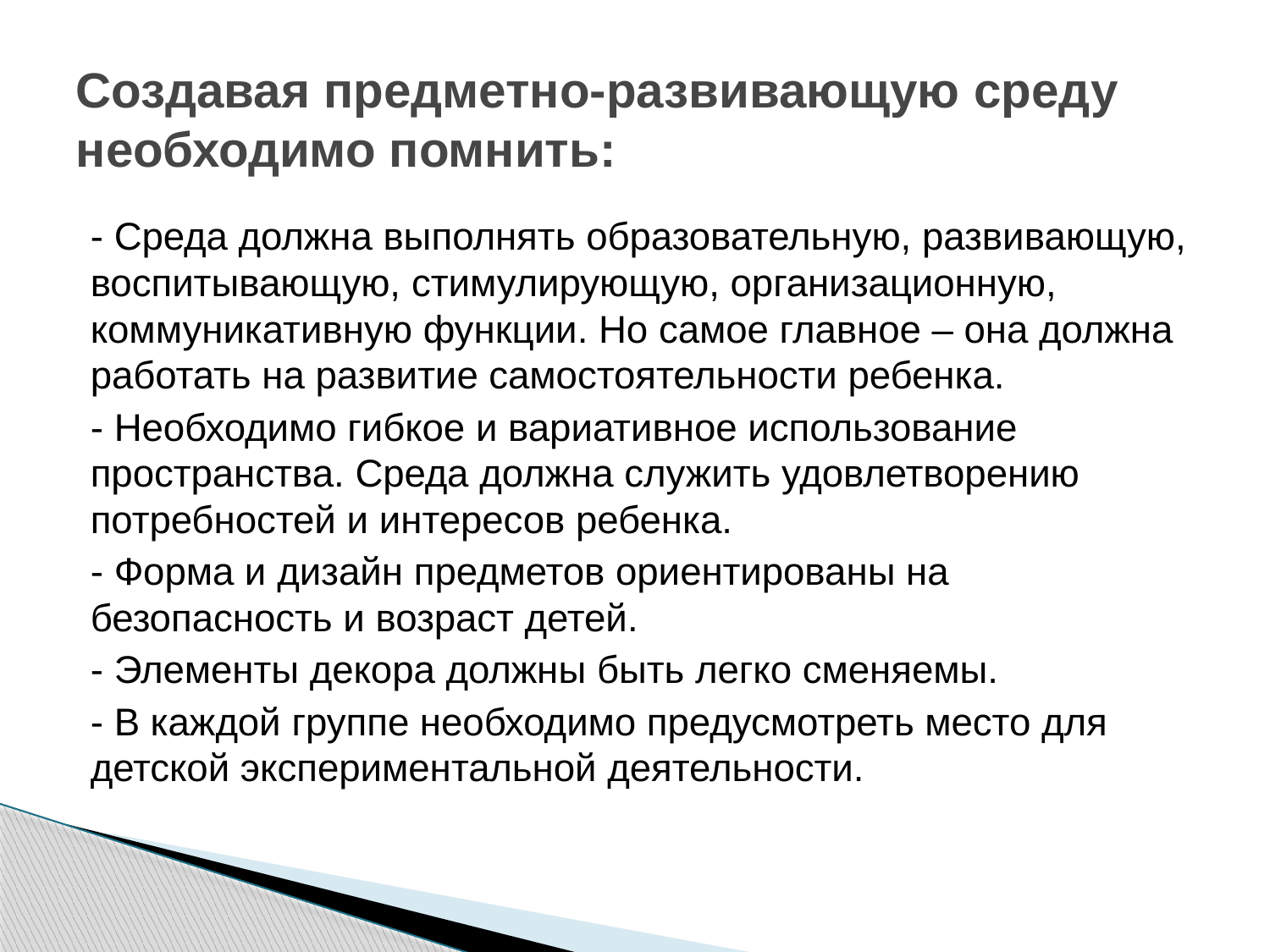

# Создавая предметно-развивающую среду необходимо помнить:
- Среда должна выполнять образовательную, развивающую, воспитывающую, стимулирующую, организационную, коммуникативную функции. Но самое главное – она должна работать на развитие самостоятельности ребенка.
- Необходимо гибкое и вариативное использование пространства. Среда должна служить удовлетворению потребностей и интересов ребенка.
- Форма и дизайн предметов ориентированы на безопасность и возраст детей.
- Элементы декора должны быть легко сменяемы.
- В каждой группе необходимо предусмотреть место для детской экспериментальной деятельности.